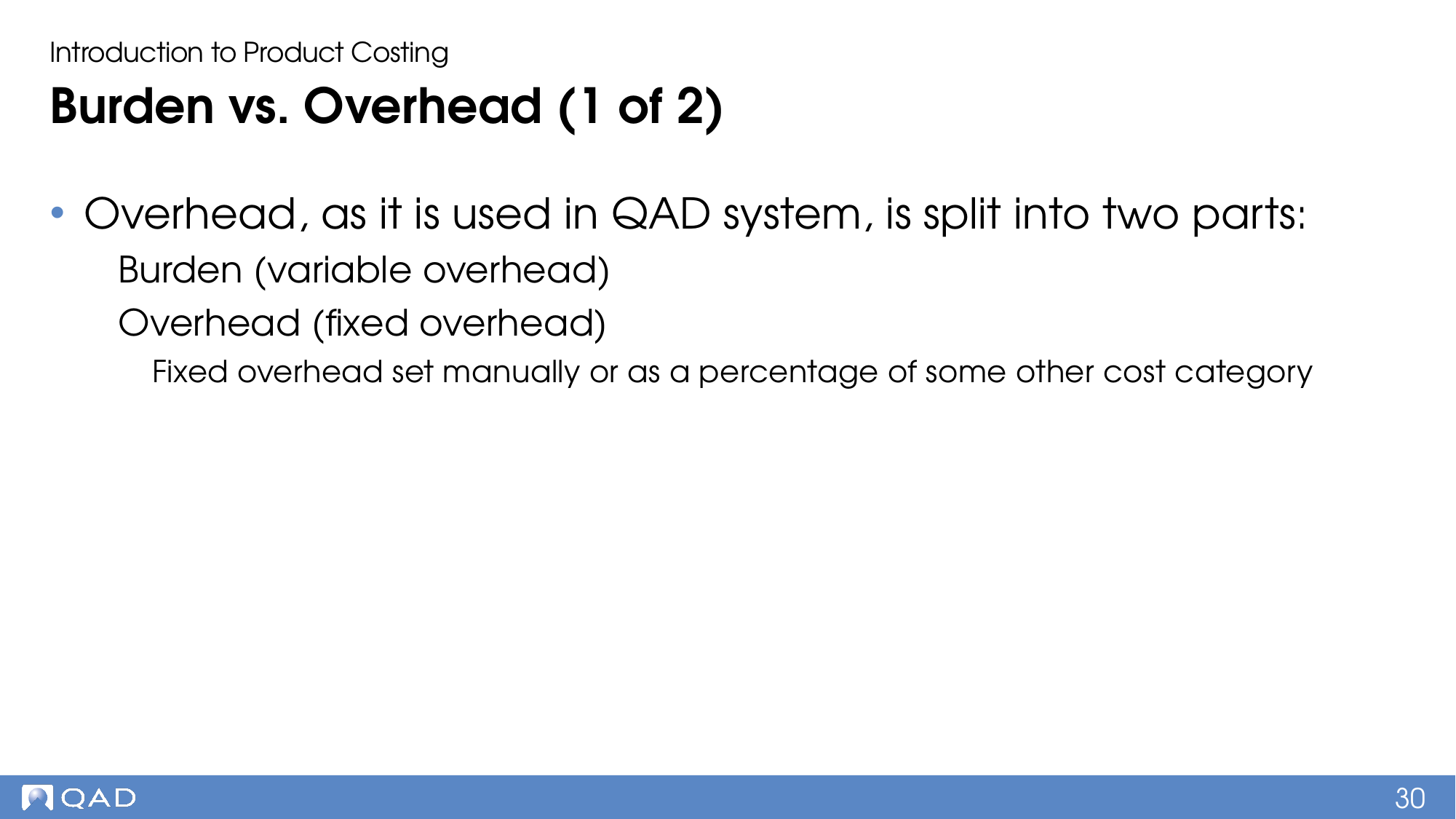

Introduction to Product Costing
# Burden vs. Overhead (1 of 2)
Overhead, as it is used in QAD system, is split into two parts:
Burden (variable overhead)
Overhead (fixed overhead)
Fixed overhead set manually or as a percentage of some other cost category
30